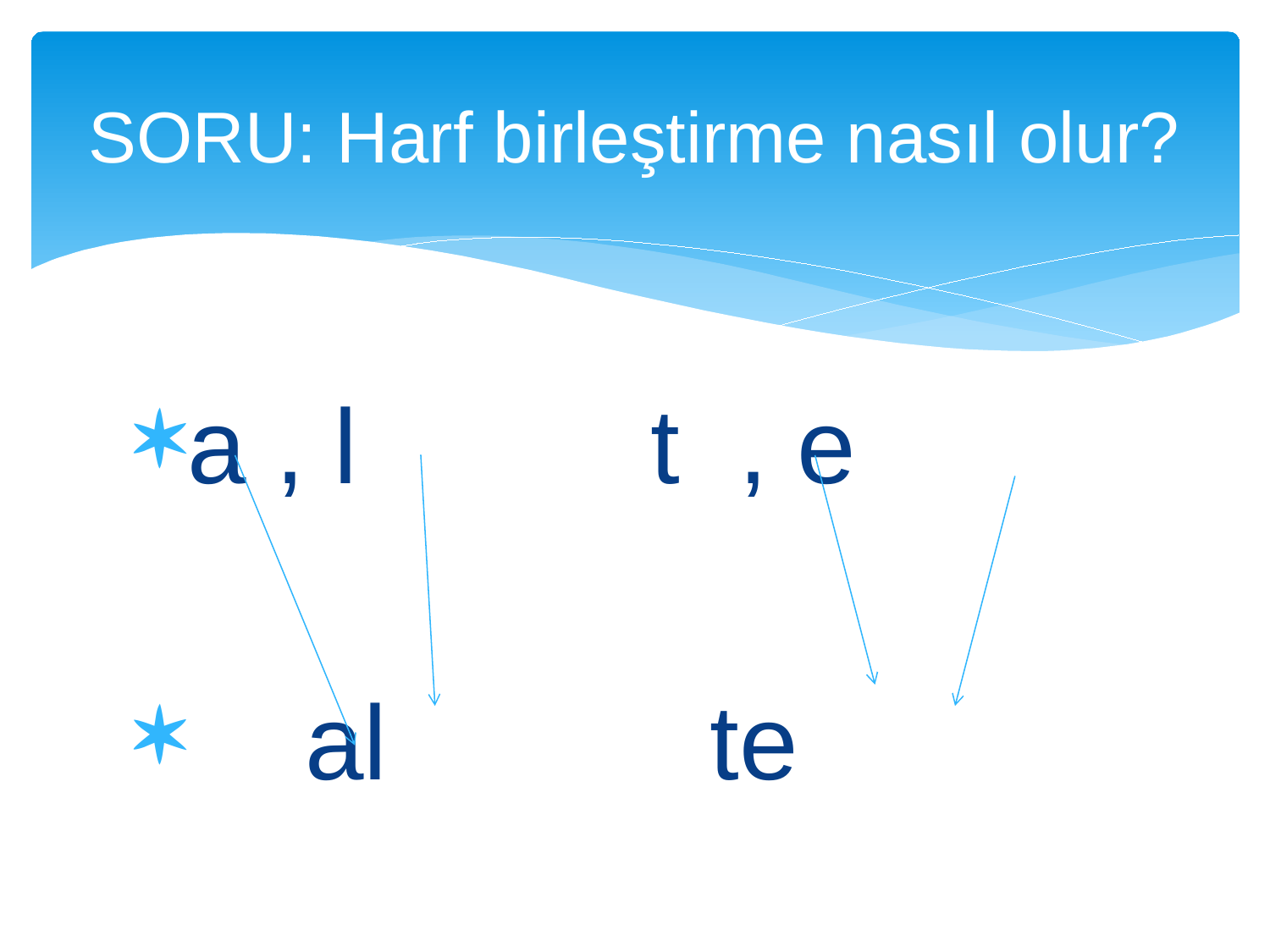

# SORU: Harf birleştirme nasıl olur?
a , l          t  , e

    al           te